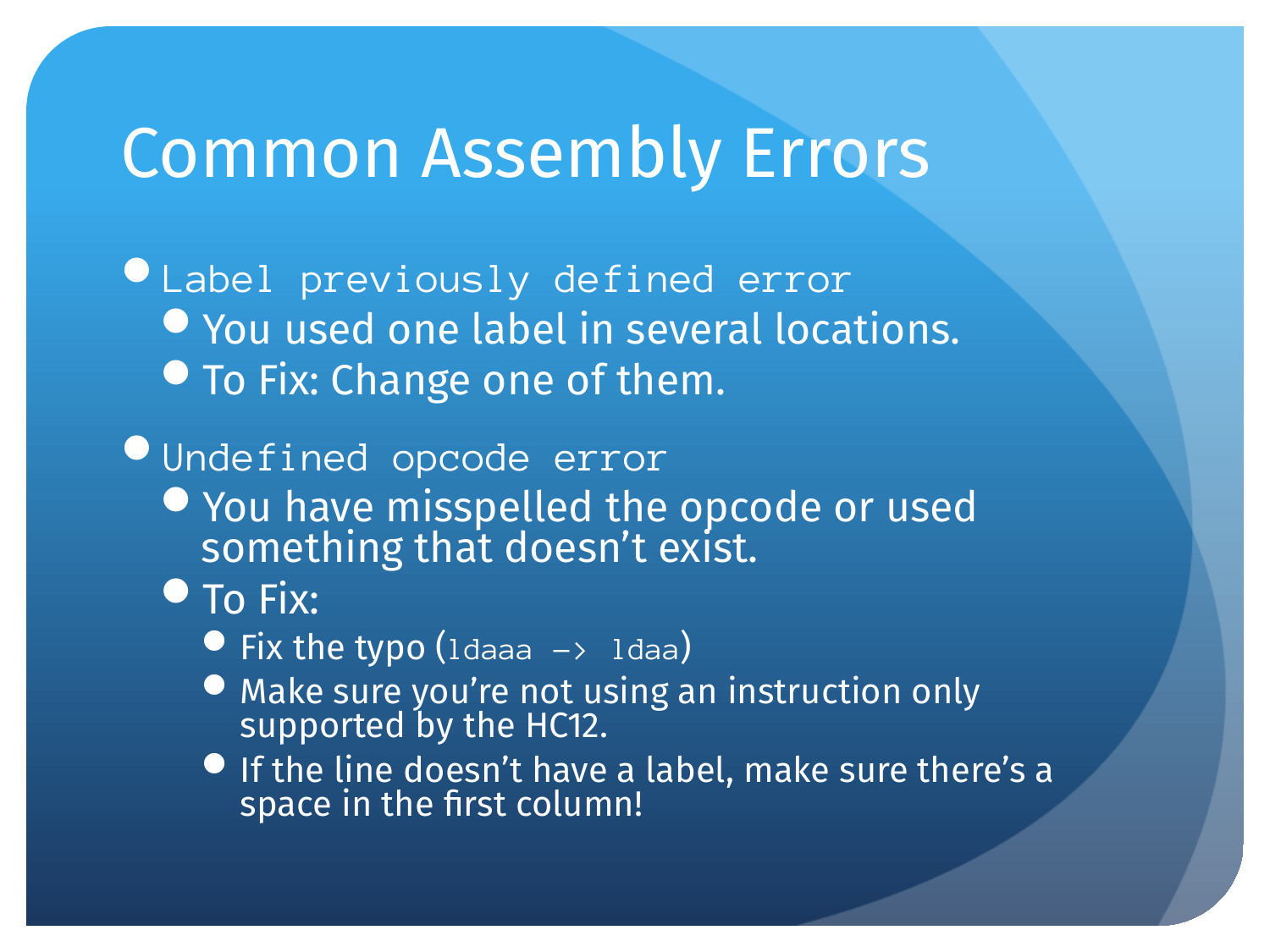

# Common Assembly Errors
Label previously defined error
You used one label in several locations.
To Fix: Change one of them.
Undefined opcode error
You have misspelled the opcode or used something that doesn’t exist.
To Fix:
Fix the typo (ldaaa -> ldaa)
Make sure you’re not using an instruction only supported by the HC12.
If the line doesn’t have a label, make sure there’s a space in the first column!